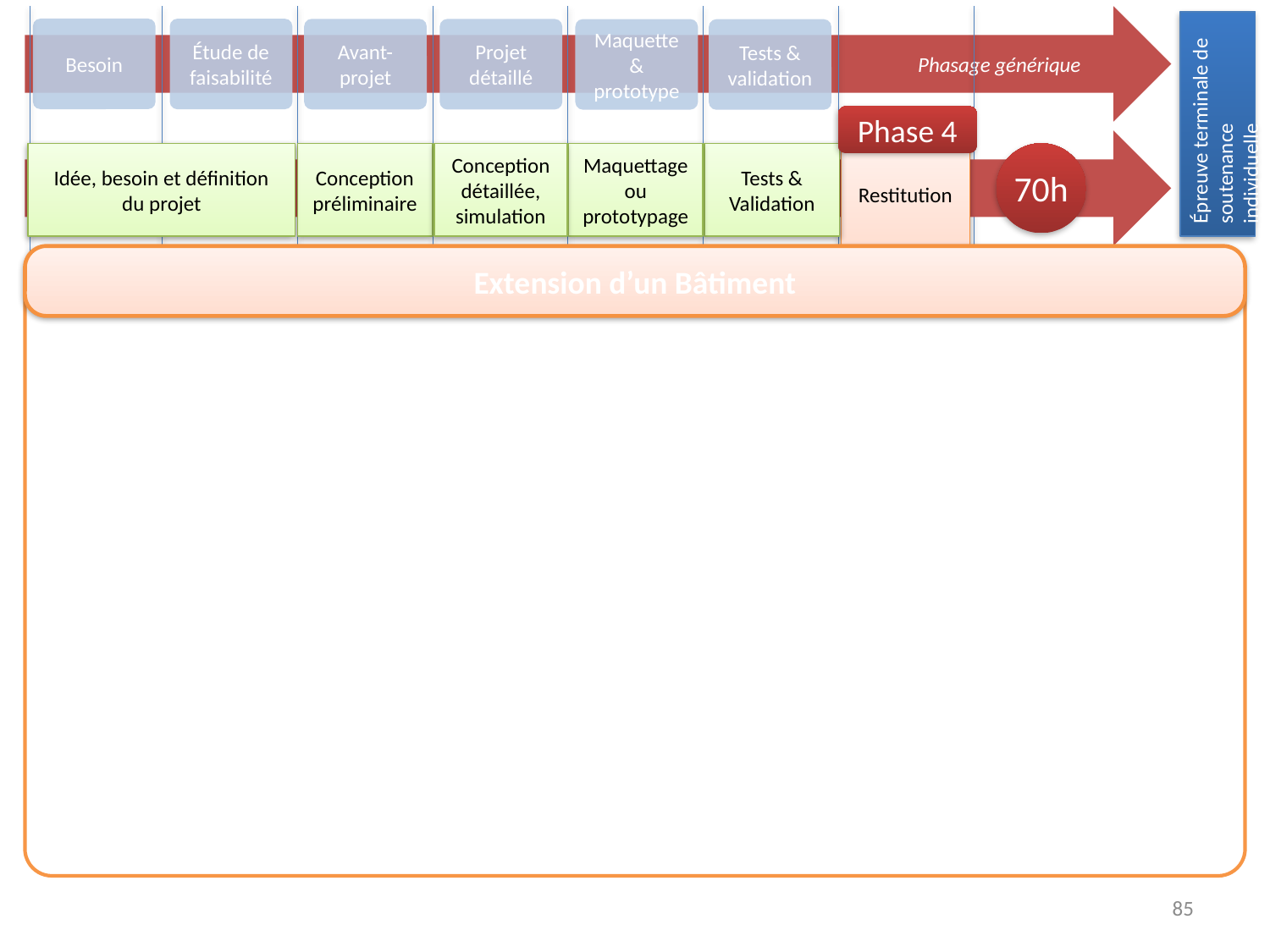

Phasage générique
Épreuve terminale de soutenance  individuelle
Besoin
Étude de faisabilité
Avant-projet
Projet détaillé
Maquette & prototype
Tests & validation
Phase 4

Idée, besoin et définition du projet
70h
Conception préliminaire
Conception détaillée, simulation
Maquettage ou prototypage
Tests & Validation
Restitution
Extension d’un Bâtiment

85